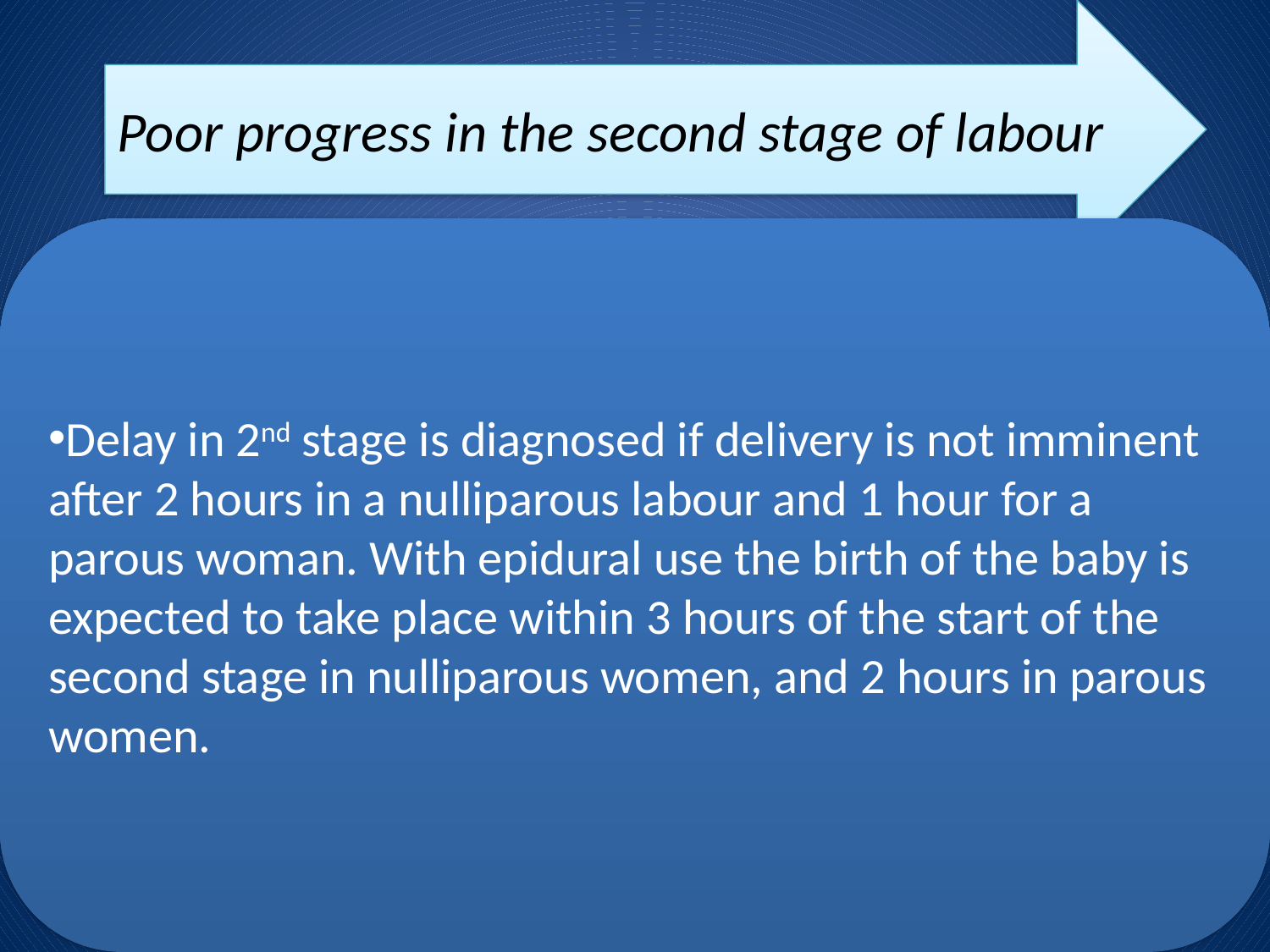

Poor progress in the second stage of labour
Delay in 2nd stage is diagnosed if delivery is not imminent after 2 hours in a nulliparous labour and 1 hour for a parous woman. With epidural use the birth of the baby is expected to take place within 3 hours of the start of the second stage in nulliparous women, and 2 hours in parous women.